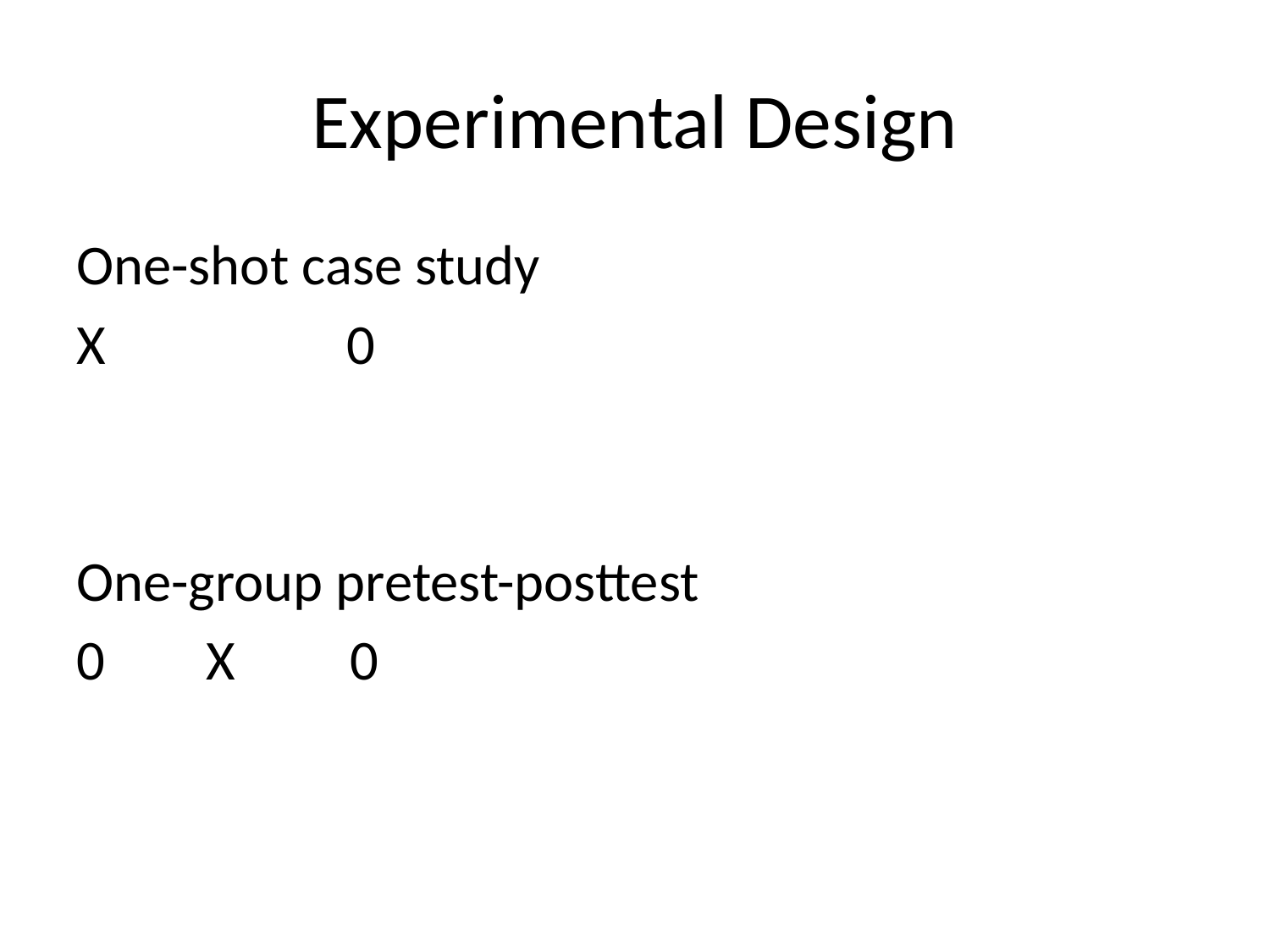

# Experimental Design
One-shot case study
X                   0

One-group pretest-posttest
0        X         0